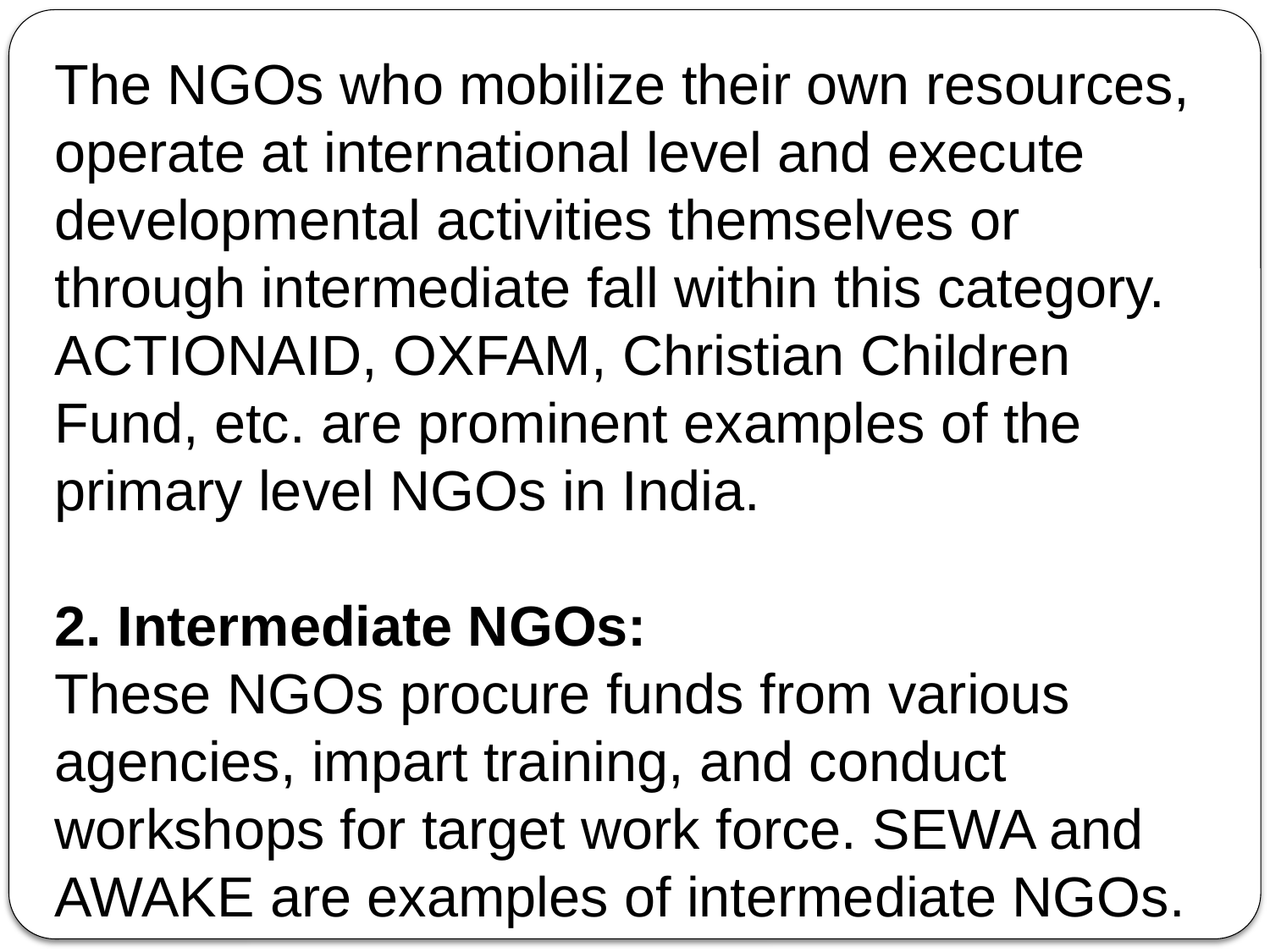

The NGOs who mobilize their own resources, operate at international level and execute developmental activities themselves or through intermediate fall within this category. ACTIONAID, OXFAM, Christian Children Fund, etc. are prominent examples of the primary level NGOs in India.

2. Intermediate NGOs:
These NGOs procure funds from various agencies, impart training, and conduct workshops for target work force. SEWA and AWAKE are examples of intermediate NGOs.